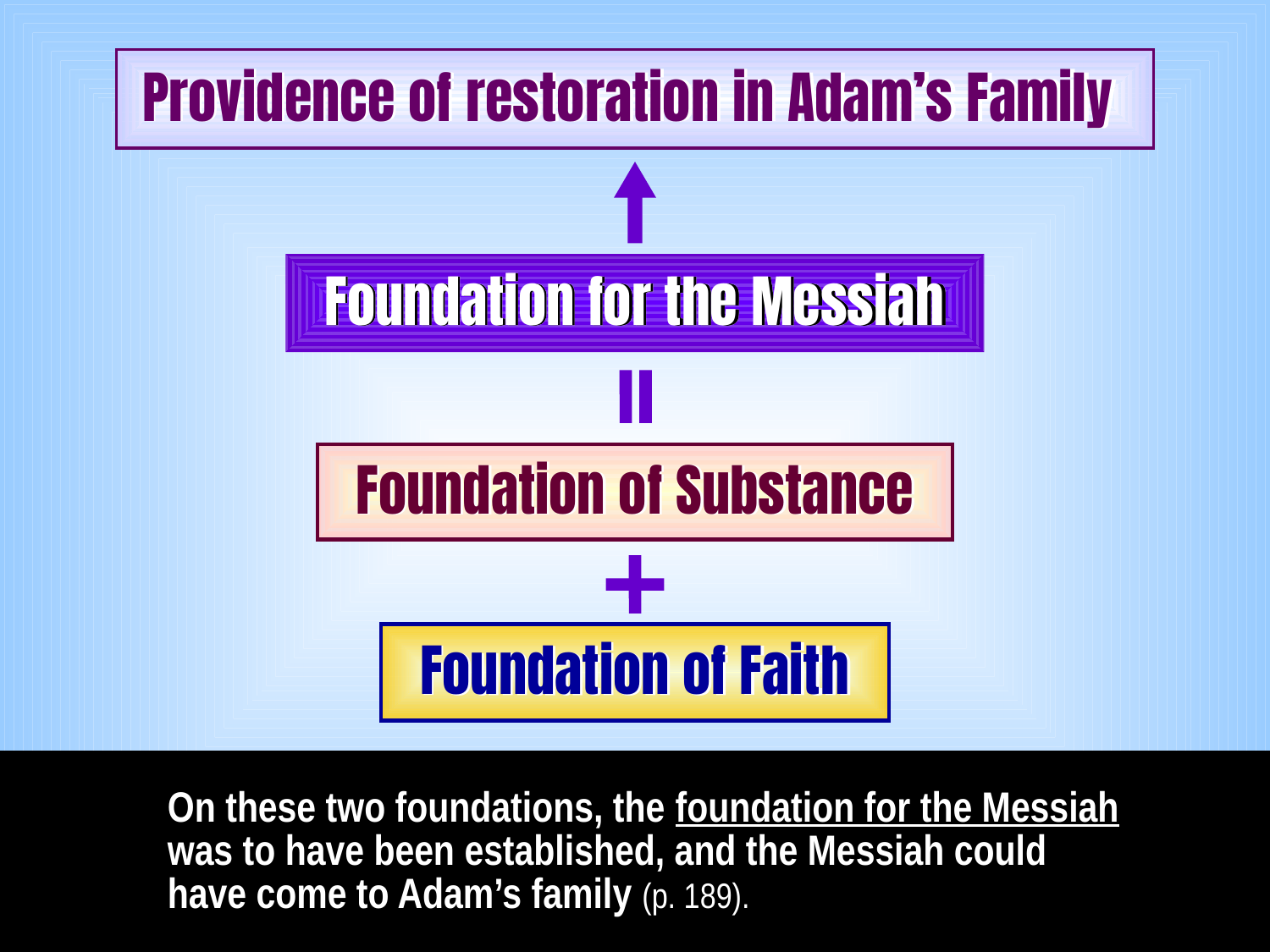

Providence of restoration in Adam’s Family

Foundation for the Messiah

Foundation of Substance

Foundation of Faith

On these two foundations, the foundation for the Messiah was to have been established, and the Messiah could have come to Adam’s family (p. 189).